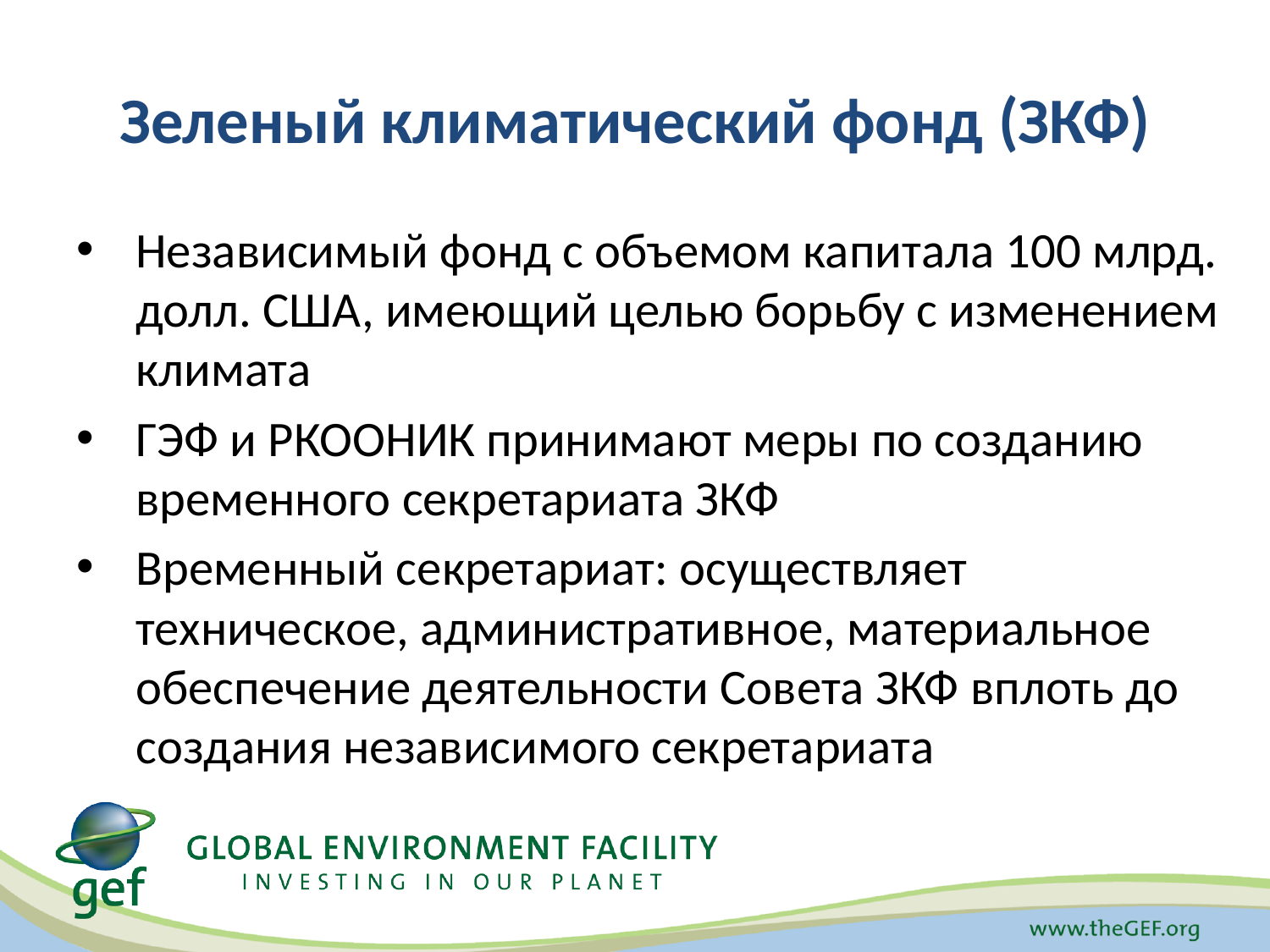

# Зеленый климатический фонд (ЗКФ)
Независимый фонд с объемом капитала 100 млрд. долл. США, имеющий целью борьбу с изменением климата
ГЭФ и РКООНИК принимают меры по созданию временного секретариата ЗКФ
Временный секретариат: осуществляет техническое, административное, материальное обеспечение деятельности Совета ЗКФ вплоть до создания независимого секретариата